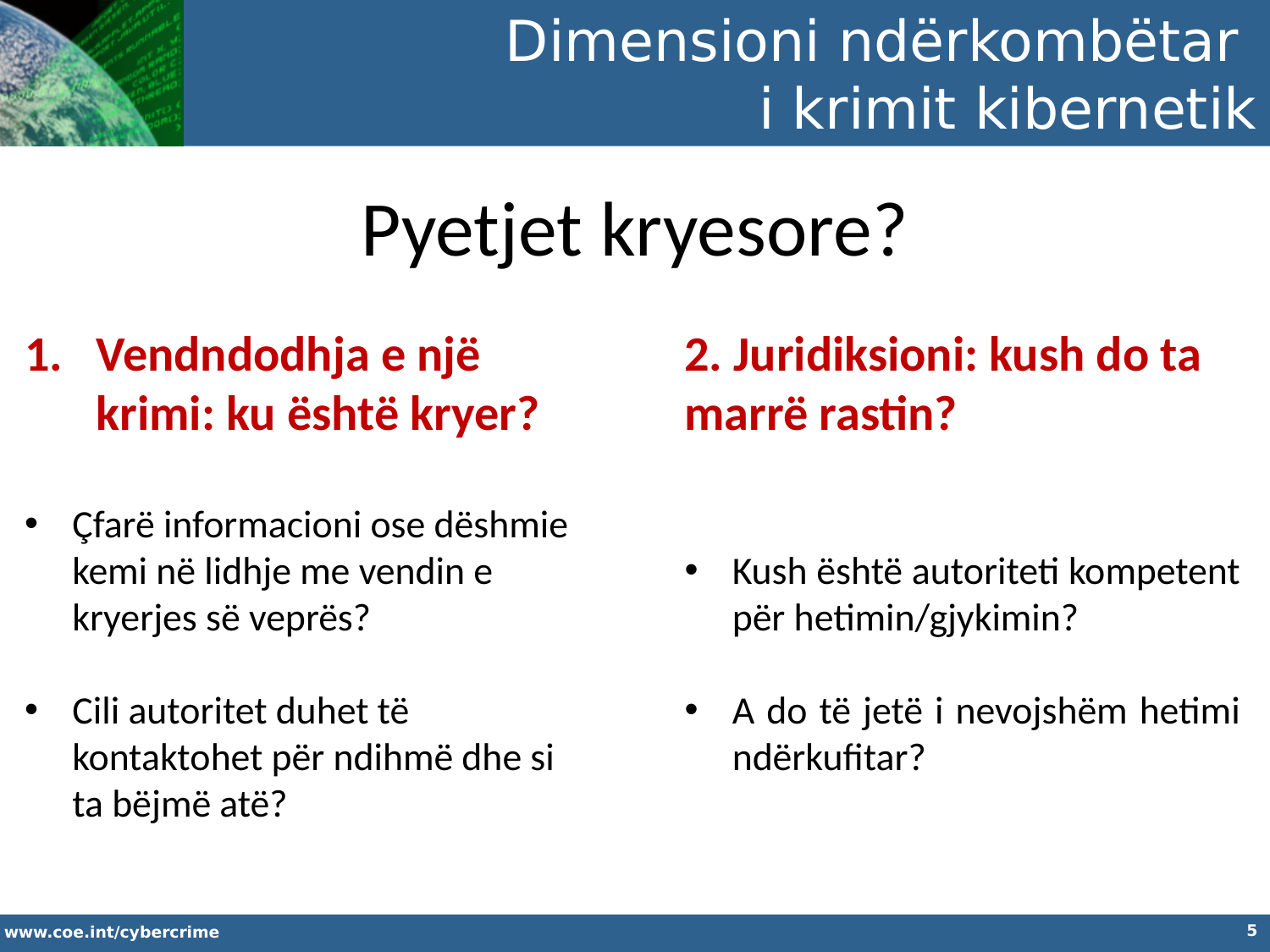

Dimensioni ndërkombëtar
i krimit kibernetik
Pyetjet kryesore?
Vendndodhja e një krimi: ku është kryer?

Çfarë informacioni ose dëshmie kemi në lidhje me vendin e kryerjes së veprës?

Cili autoritet duhet të kontaktohet për ndihmë dhe si ta bëjmë atë?
2. Juridiksioni: kush do ta marrë rastin?

Kush është autoriteti kompetent për hetimin/gjykimin?

A do të jetë i nevojshëm hetimi ndërkufitar?
5